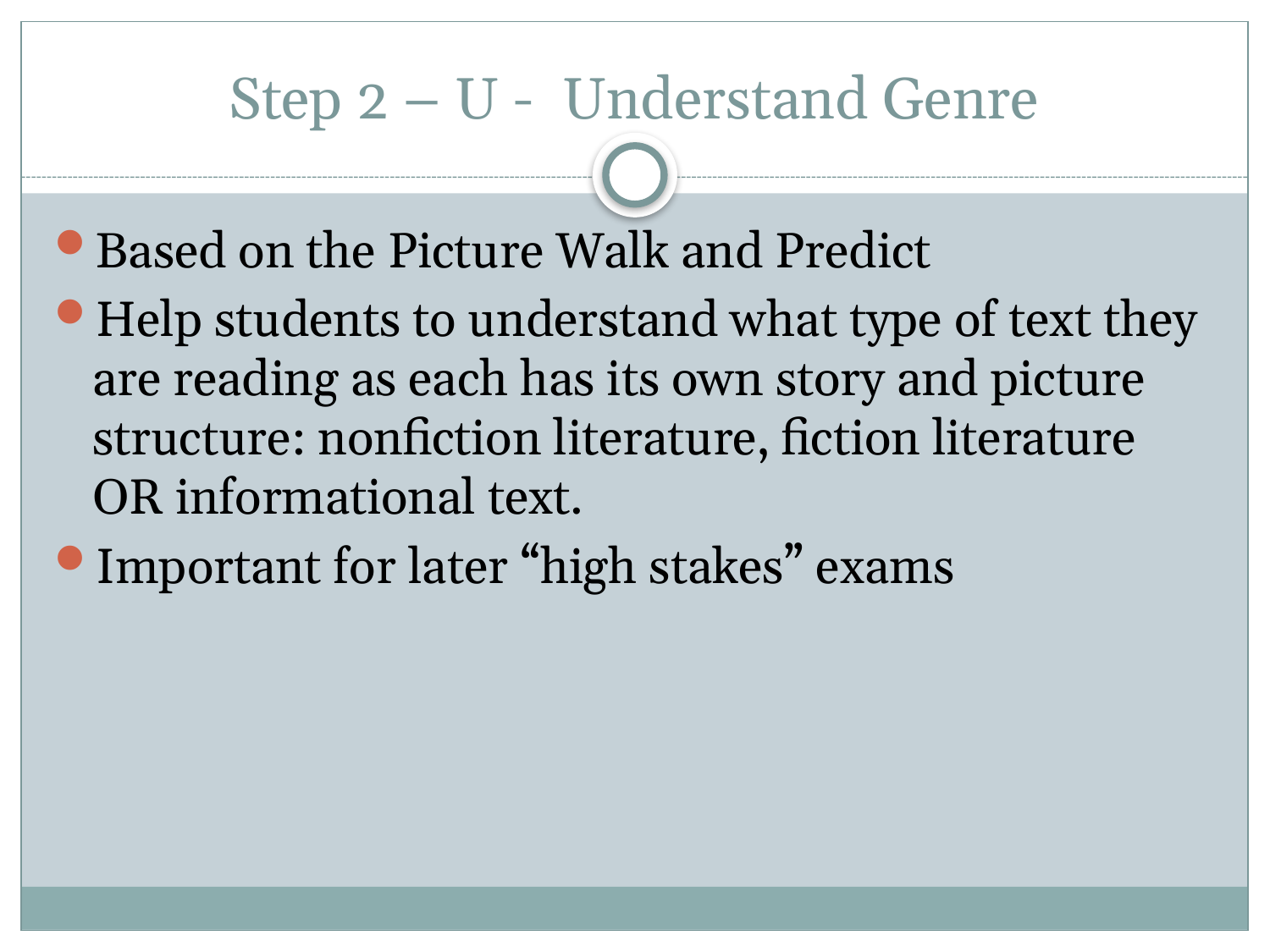

# Step 2 – U -  Understand Genre
Based on the Picture Walk and Predict
Help students to understand what type of text they are reading as each has its own story and picture structure: nonfiction literature, fiction literature OR informational text.
Important for later “high stakes” exams